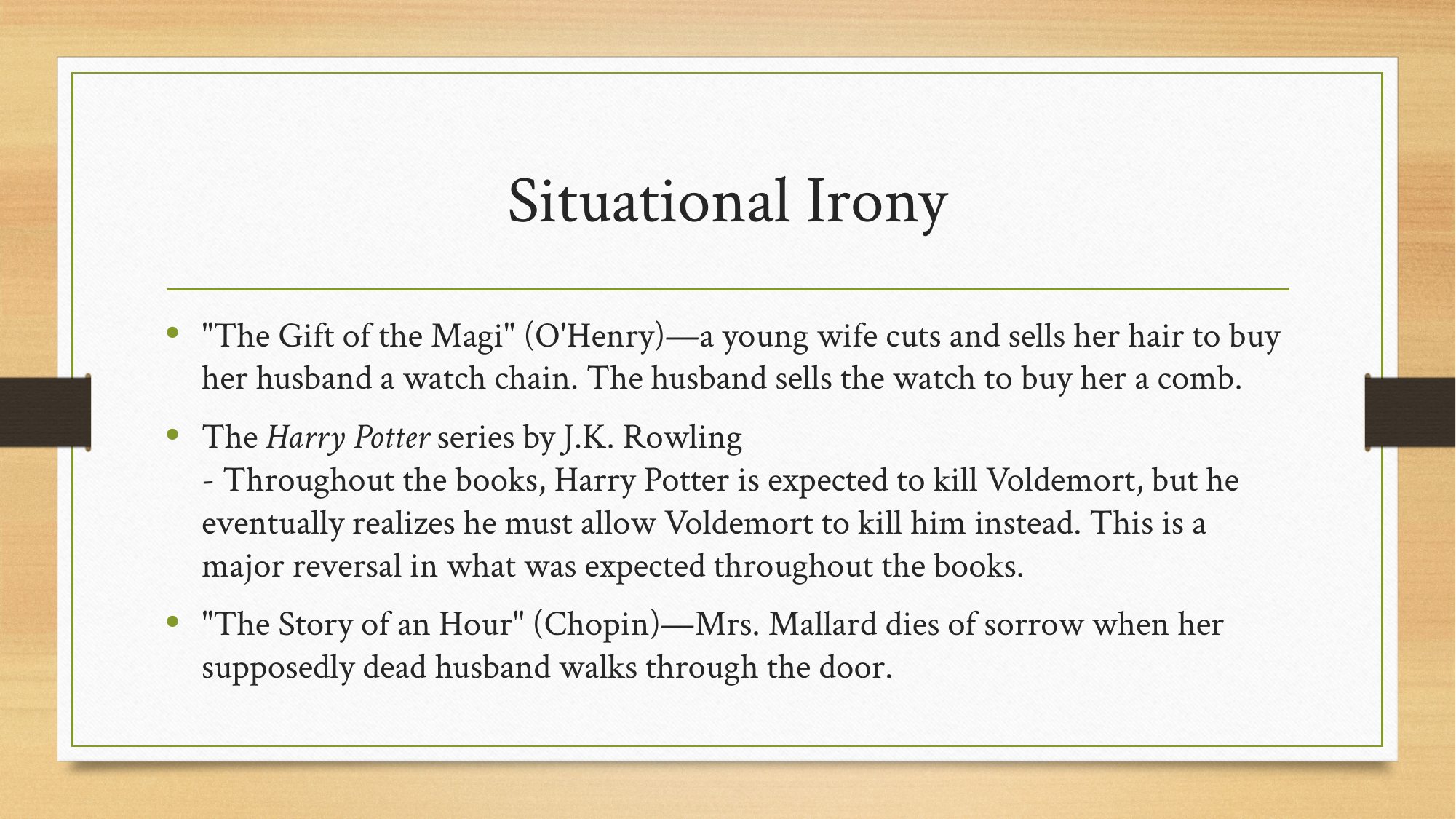

# Situational Irony
"The Gift of the Magi" (O'Henry)—a young wife cuts and sells her hair to buy her husband a watch chain. The husband sells the watch to buy her a comb.
The Harry Potter series by J.K. Rowling
- Throughout the books, Harry Potter is expected to kill Voldemort, but he eventually realizes he must allow Voldemort to kill him instead. This is a major reversal in what was expected throughout the books.
"The Story of an Hour" (Chopin)—Mrs. Mallard dies of sorrow when her supposedly dead husband walks through the door.